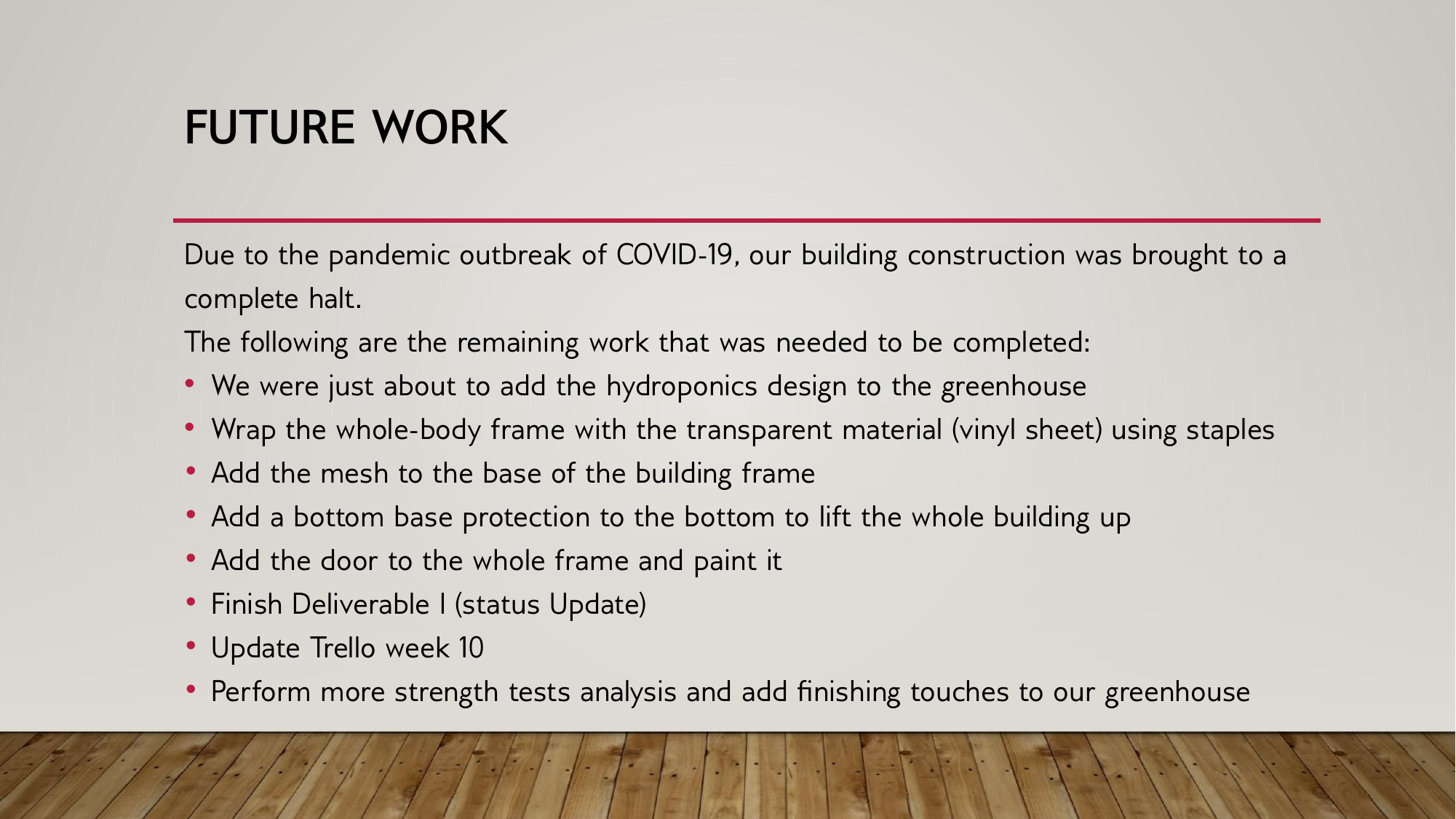

# FUTURE WORK
Due to the pandemic outbreak of COVID-19, our building construction was brought to a complete halt.
The following are the remaining work that was needed to be completed:
We were just about to add the hydroponics design to the greenhouse
Wrap the whole-body frame with the transparent material (vinyl sheet) using staples
Add the mesh to the base of the building frame
Add a bottom base protection to the bottom to lift the whole building up
Add the door to the whole frame and paint it
Finish Deliverable I (status Update)
Update Trello week 10
Perform more strength tests analysis and add finishing touches to our greenhouse